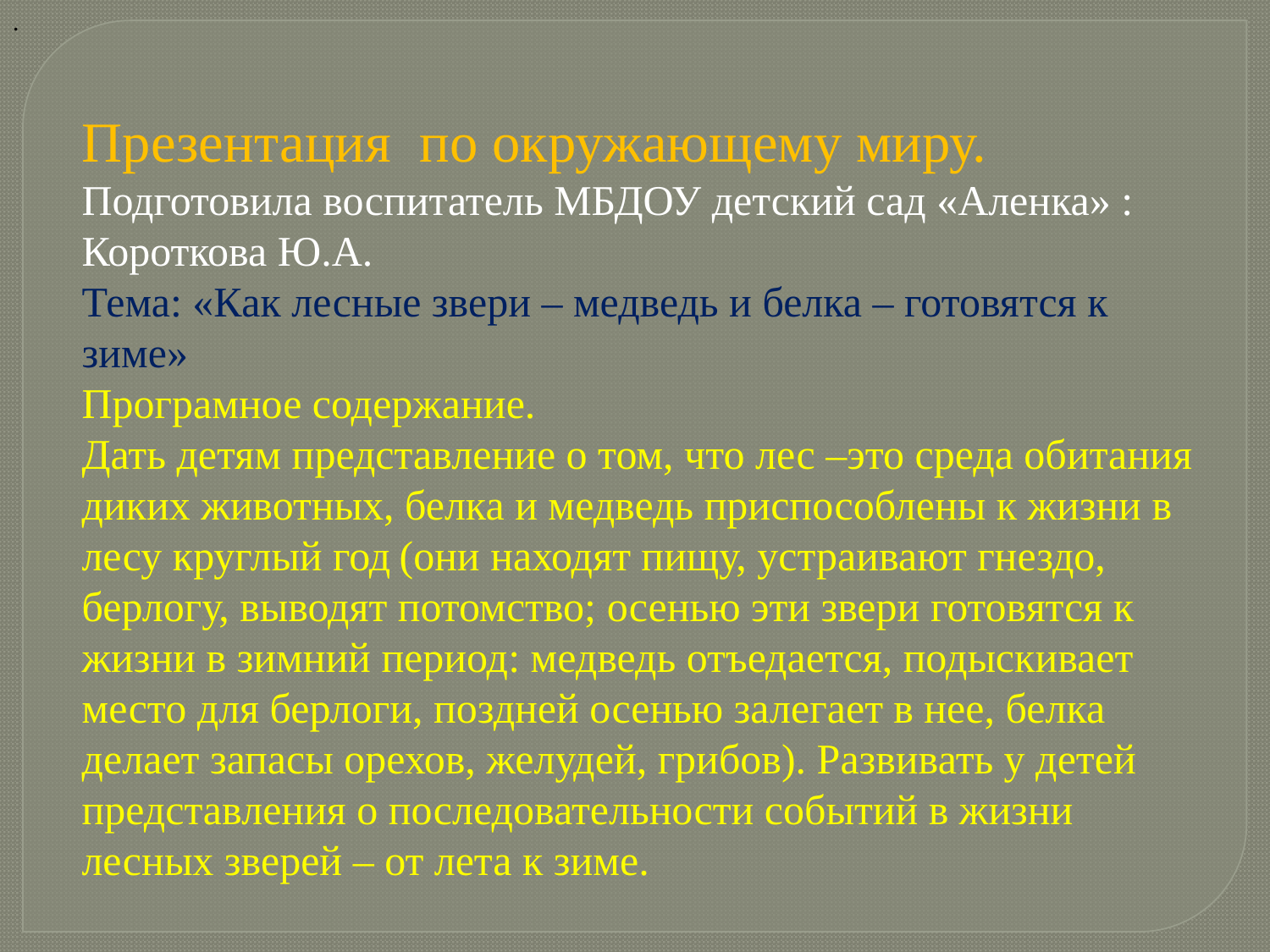

.
Презентация  по окружающему миру.
Подготовила воспитатель МБДОУ детский сад «Аленка» :
Короткова Ю.А.
Тема: «Как лесные звери – медведь и белка – готовятся к зиме»
Програмное содержание.
Дать детям представление о том, что лес –это среда обитания диких животных, белка и медведь приспособлены к жизни в лесу круглый год (они находят пищу, устраивают гнездо, берлогу, выводят потомство; осенью эти звери готовятся к жизни в зимний период: медведь отъедается, подыскивает место для берлоги, поздней осенью залегает в нее, белка делает запасы орехов, желудей, грибов). Развивать у детей представления о последовательности событий в жизни лесных зверей – от лета к зиме.